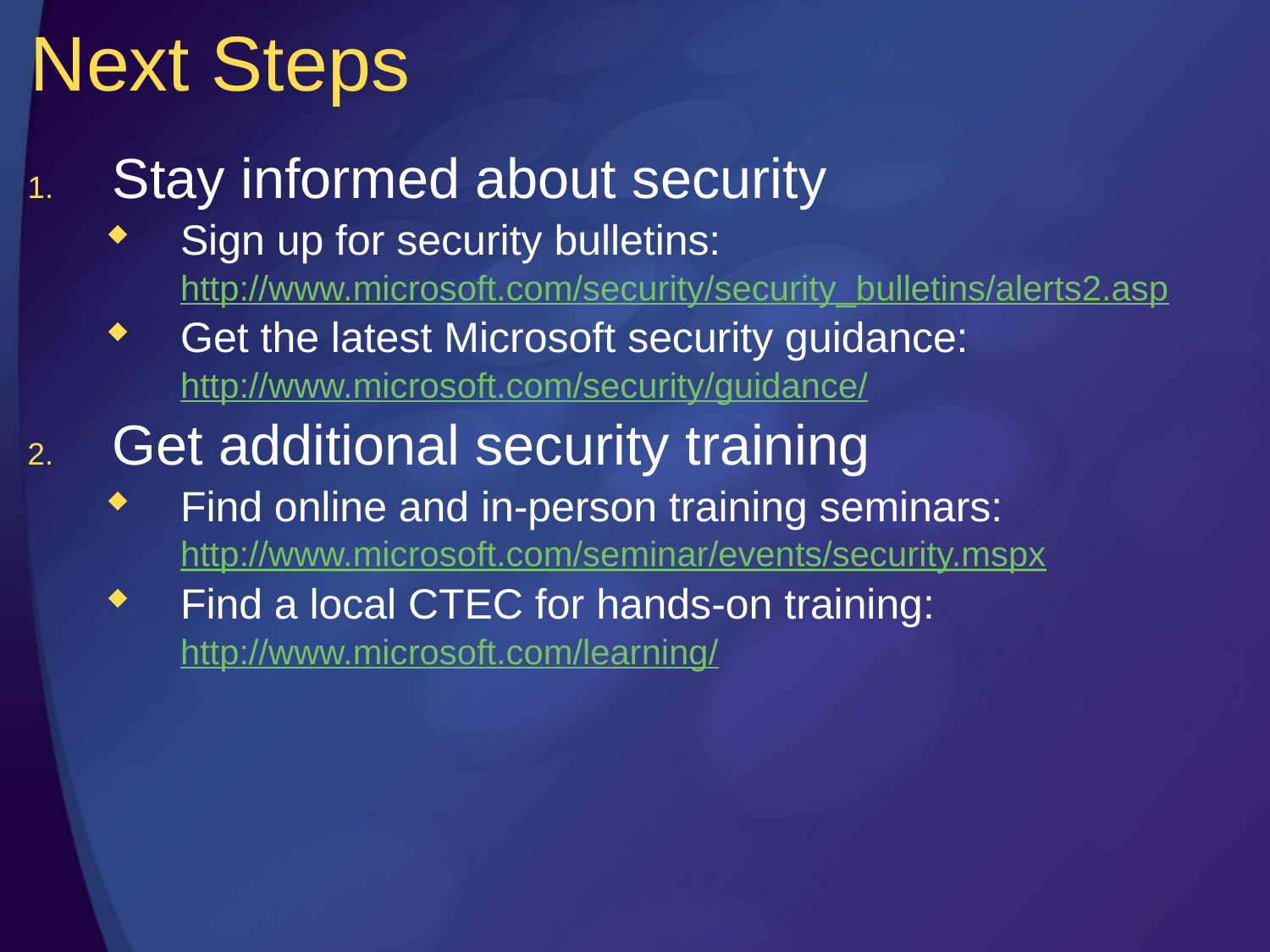

# Next Steps
Stay informed about security
Sign up for security bulletins:
	http://www.microsoft.com/security/security_bulletins/alerts2.asp
Get the latest Microsoft security guidance:
	http://www.microsoft.com/security/guidance/
Get additional security training
Find online and in-person training seminars:
	http://www.microsoft.com/seminar/events/security.mspx
Find a local CTEC for hands-on training:
	http://www.microsoft.com/learning/